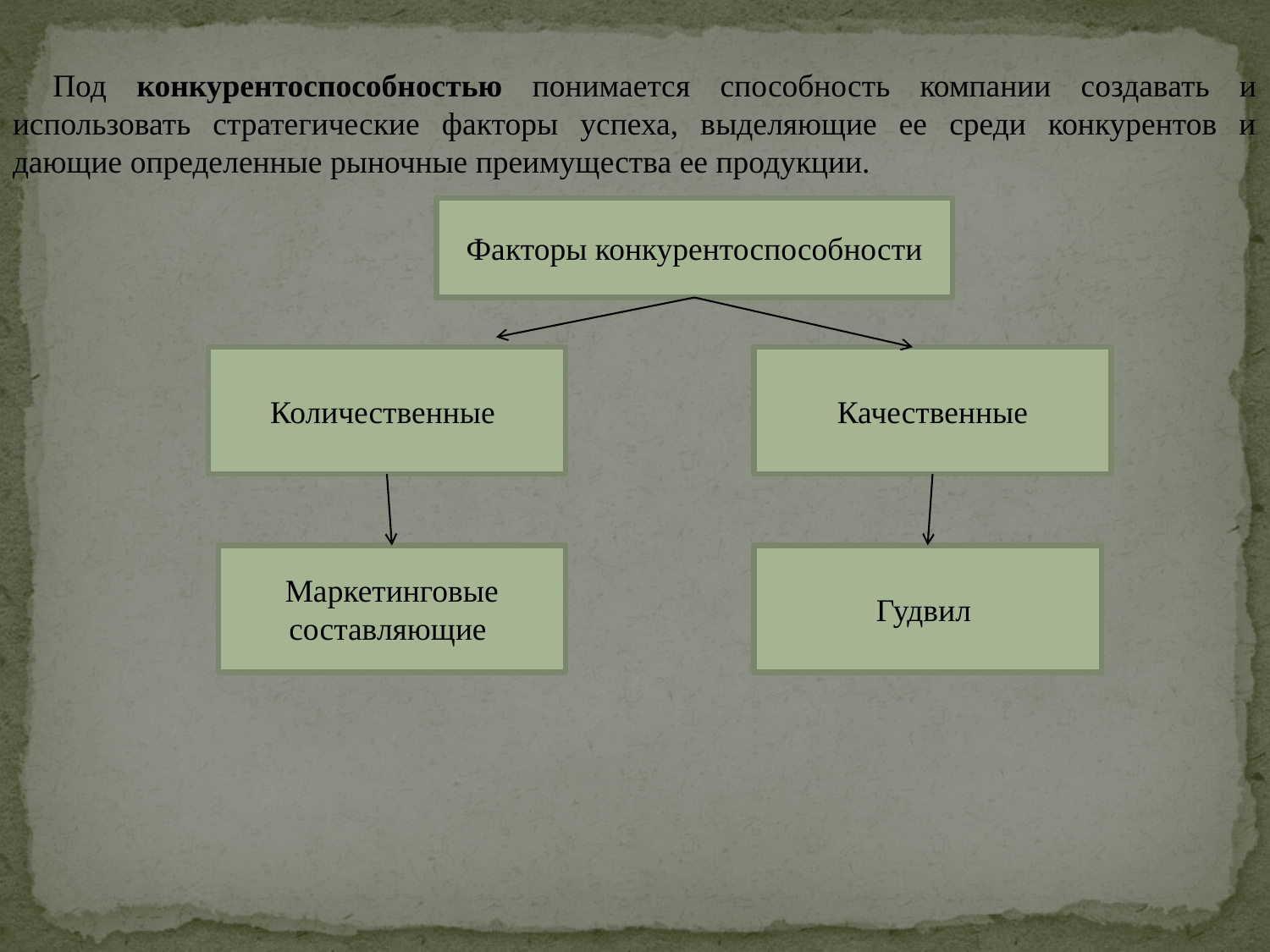

Под конкурентоспособностью понимается способность компании создавать и использовать стратегические факторы успеха, выделяющие ее среди конкурентов и дающие определенные рыночные преимущества ее продукции.
Факторы конкурентоспособности
Количественные
Качественные
Маркетинговые составляющие
Гудвил